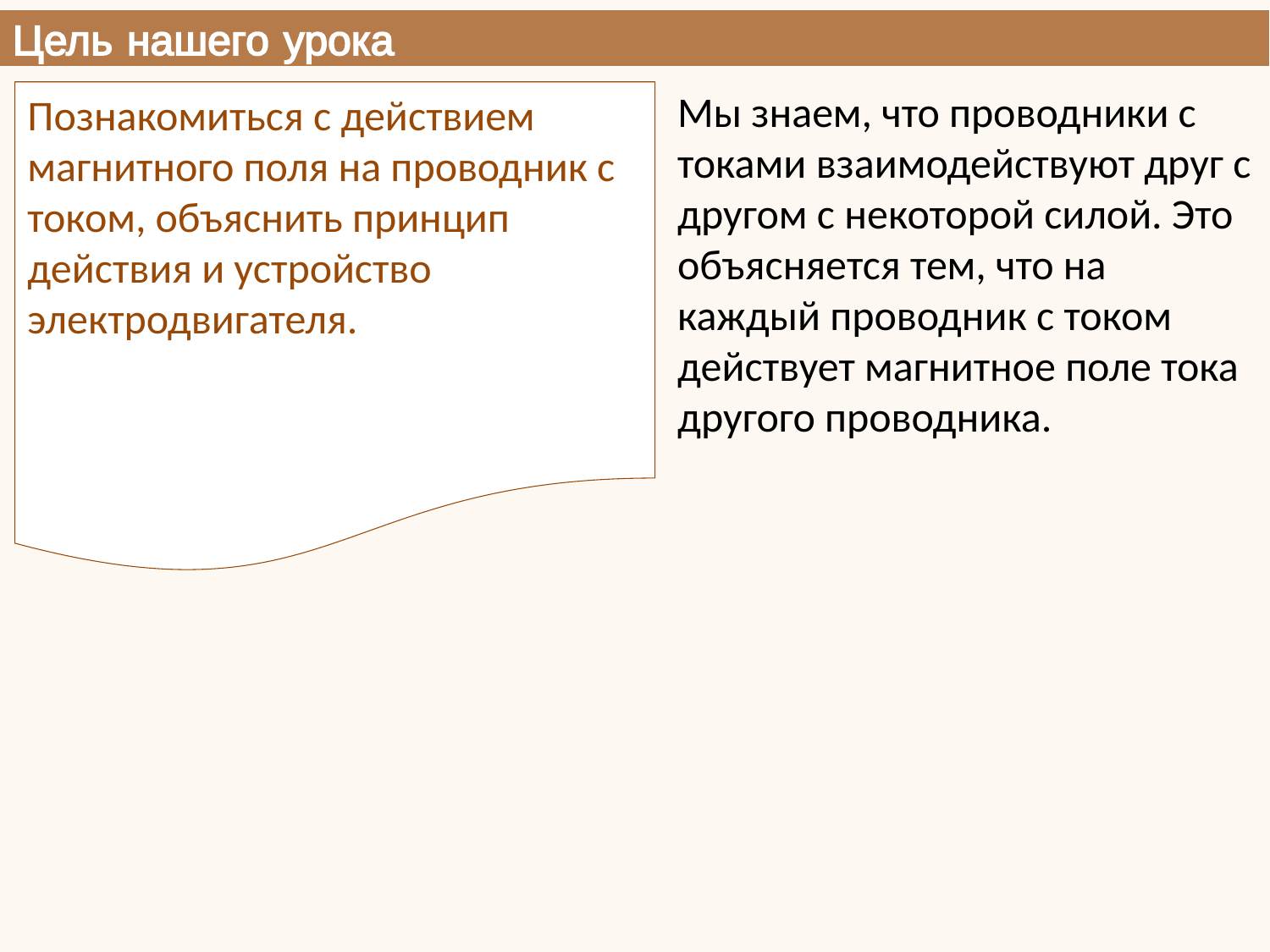

Цель нашего урока
Мы знаем, что проводники с токами взаимо­действуют друг с другом с некоторой силой. Это объясняется тем, что на каждый проводник с током действует магнитное поле тока другого проводника.
Познакомиться с действием магнитного поля на проводник с током, объяснить принцип действия и устройство электродвигателя.